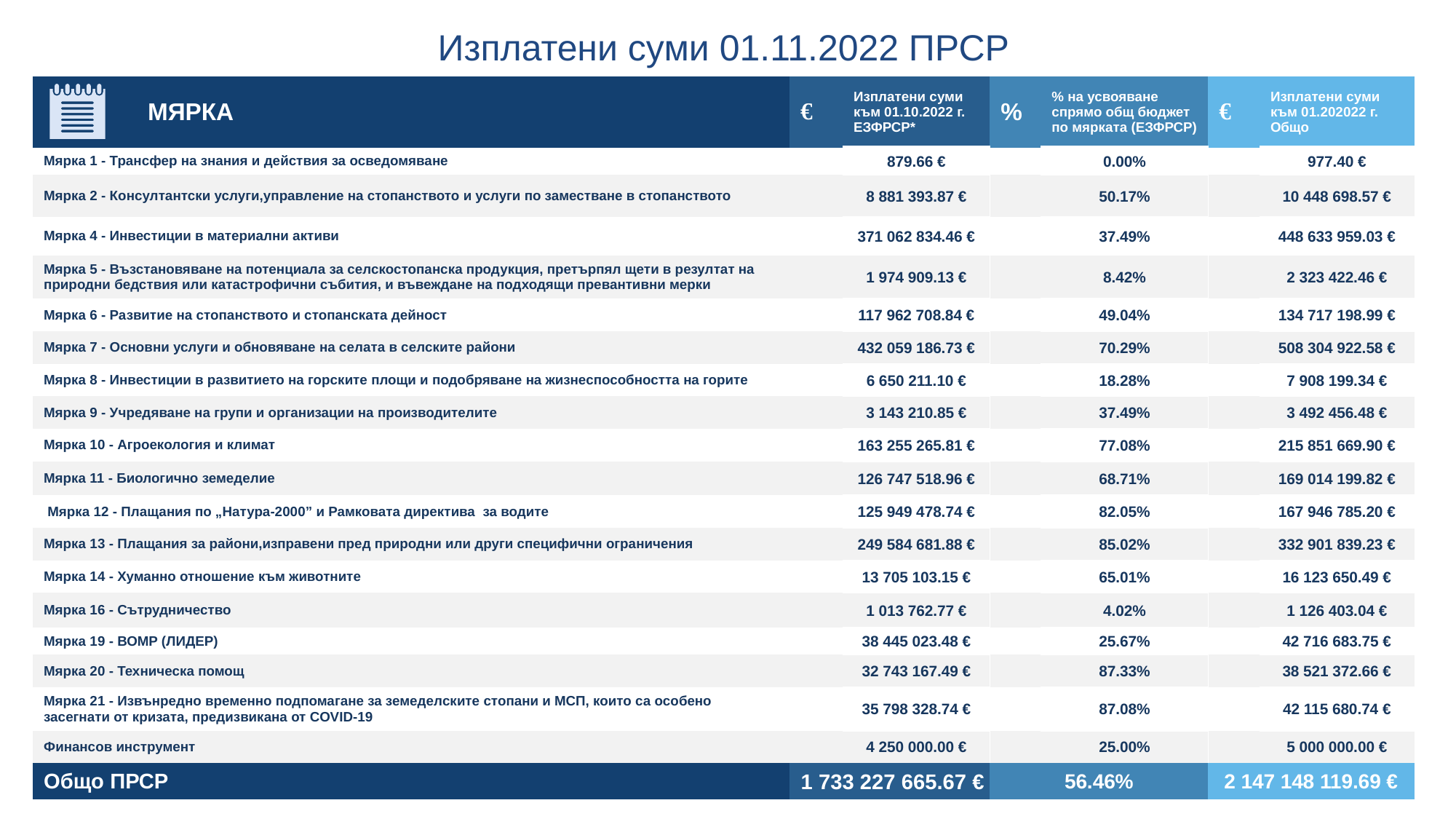

Изплатени суми 01.11.2022 ПРСР
|  | МЯРКА | € | Изплатени суми към 01.10.2022 г. ЕЗФРСР\* | % | % нa усвояване спрямо общ бюджет по мярката (ЕЗФРСР) | € | Изплатени суми към 01.202022 г. Общо |
| --- | --- | --- | --- | --- | --- | --- | --- |
| Мярка 1 - Трансфер на знания и действия за осведомяване |  |  | 879.66 € |  | 0.00% |  | 977.40 € |
| Мярка 2 - Консултантски услуги,управление на стопанството и услуги по заместване в стопанството |  |  | 8 881 393.87 € |  | 50.17% |  | 10 448 698.57 € |
| Мярка 4 - Инвестиции в материални активи |  |  | 371 062 834.46 € |  | 37.49% |  | 448 633 959.03 € |
| Мярка 5 - Възстановяване на потенциала за селскостопанска продукция, претърпял щети в резултат на природни бедствия или катастрофични събития, и въвеждане на подходящи превантивни мерки |  |  | 1 974 909.13 € |  | 8.42% |  | 2 323 422.46 € |
| Мярка 6 - Развитие на стопанството и стопанската дейност |  |  | 117 962 708.84 € |  | 49.04% |  | 134 717 198.99 € |
| Мярка 7 - Основни услуги и обновяване на селата в селските райони |  |  | 432 059 186.73 € |  | 70.29% |  | 508 304 922.58 € |
| Мярка 8 - Инвестиции в развитието на горските площи и подобряване на жизнеспособността на горите |  |  | 6 650 211.10 € |  | 18.28% |  | 7 908 199.34 € |
| Мярка 9 - Учредяване на групи и организации на производителите |  |  | 3 143 210.85 € |  | 37.49% |  | 3 492 456.48 € |
| Мярка 10 - Агроекология и климат |  |  | 163 255 265.81 € |  | 77.08% |  | 215 851 669.90 € |
| Мярка 11 - Биологично земеделие |  |  | 126 747 518.96 € |  | 68.71% |  | 169 014 199.82 € |
| Мярка 12 - Плащания по „Натура-2000” и Рамковата директива за водите |  |  | 125 949 478.74 € |  | 82.05% |  | 167 946 785.20 € |
| Мярка 13 - Плащания за райони,изправени пред природни или други специфични ограничения |  |  | 249 584 681.88 € |  | 85.02% |  | 332 901 839.23 € |
| Мярка 14 - Хуманно отношение към животните |  |  | 13 705 103.15 € |  | 65.01% |  | 16 123 650.49 € |
| Мярка 16 - Сътрудничество |  |  | 1 013 762.77 € |  | 4.02% |  | 1 126 403.04 € |
| Мярка 19 - ВОМР (ЛИДЕР) |  |  | 38 445 023.48 € |  | 25.67% |  | 42 716 683.75 € |
| Мярка 20 - Техническа помощ |  |  | 32 743 167.49 € |  | 87.33% |  | 38 521 372.66 € |
| Мярка 21 - Извънредно временно подпомагане за земеделските стопани и МСП, които са особено засегнати от кризата, предизвикана от COVID-19 |  |  | 35 798 328.74 € |  | 87.08% |  | 42 115 680.74 € |
| Финансов инструмент |  |  | 4 250 000.00 € |  | 25.00% |  | 5 000 000.00 € |
| Общо ПРСР |  | 1 733 227 665.67 € |  | 56.46% |  | 2 147 148 119.69 € |  |